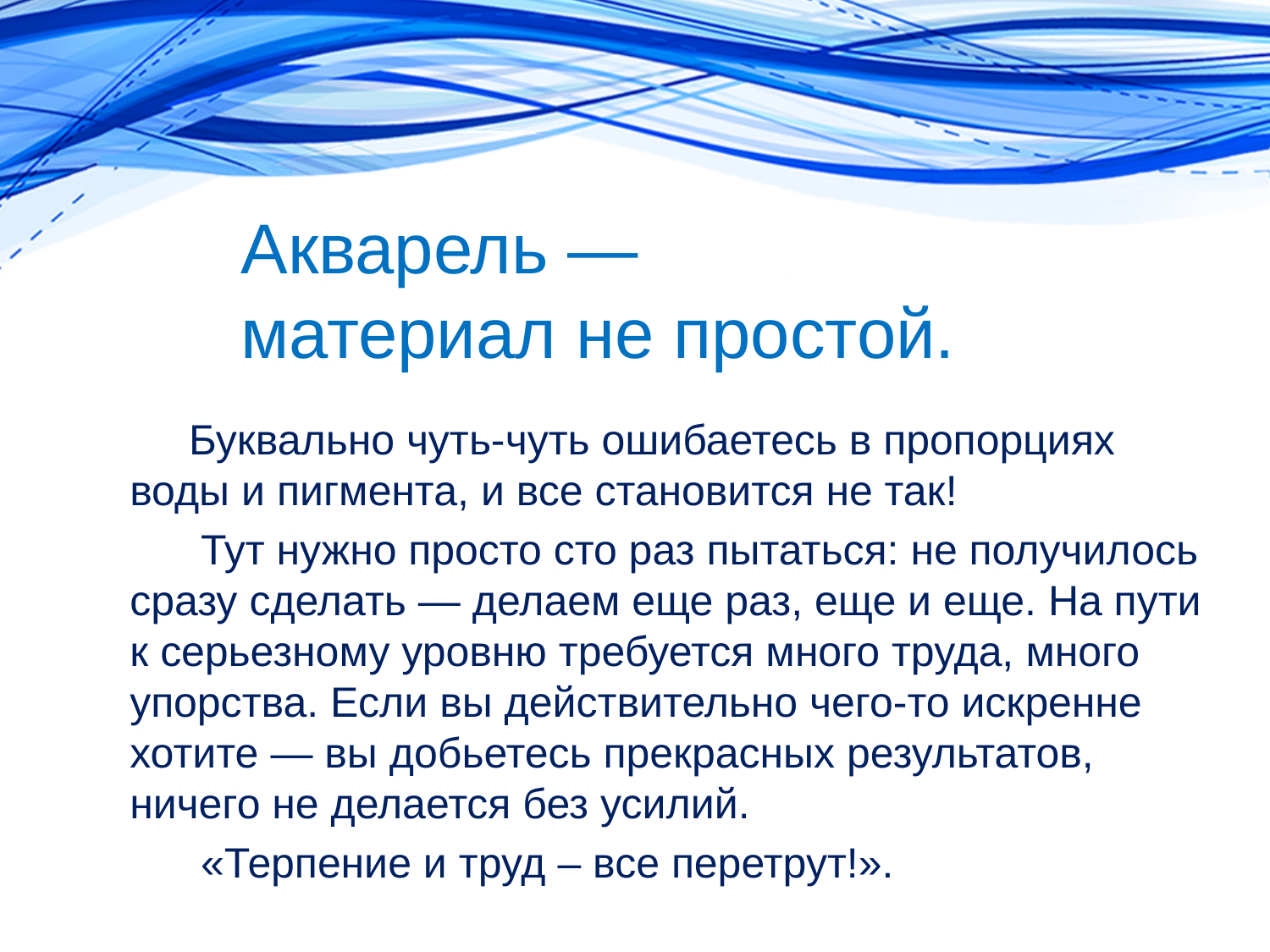

# Акварель — материал не простой.
         Буквально чуть-чуть ошибаетесь в пропорциях воды и пигмента, и все становится не так!
          Тут нужно просто сто раз пытаться: не получилось сразу сделать — делаем еще раз, еще и еще. На пути к серьезному уровню требуется много труда, много  упорства. Если вы действительно чего-то искренне хотите — вы добьетесь прекрасных результатов, ничего не делается без усилий.
          «Терпение и труд – все перетрут!».